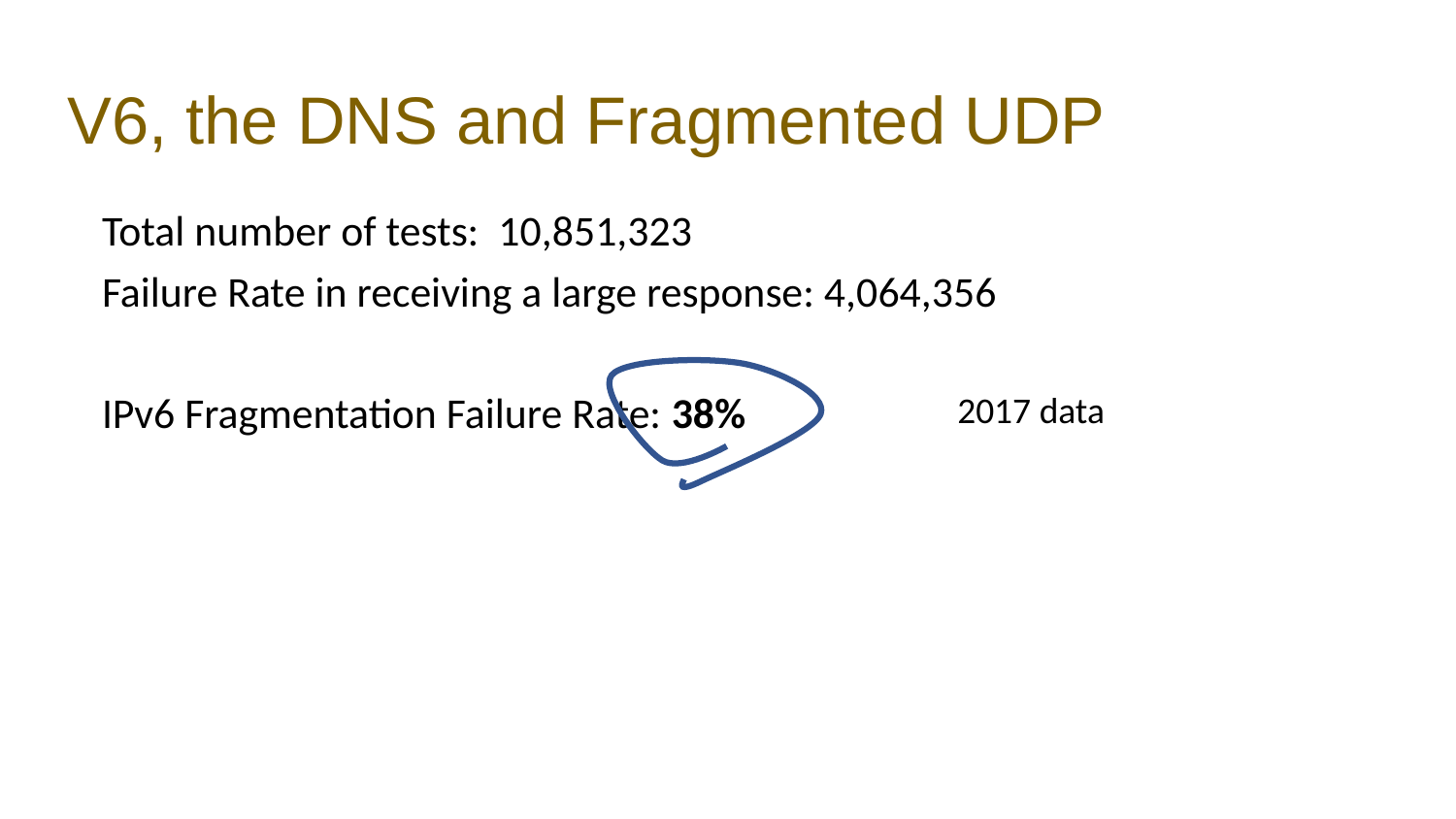

# V6, the DNS and Fragmented UDP
Total number of tests:  10,851,323
Failure Rate in receiving a large response: 4,064,356

IPv6 Fragmentation Failure Rate: 38%

2017 data